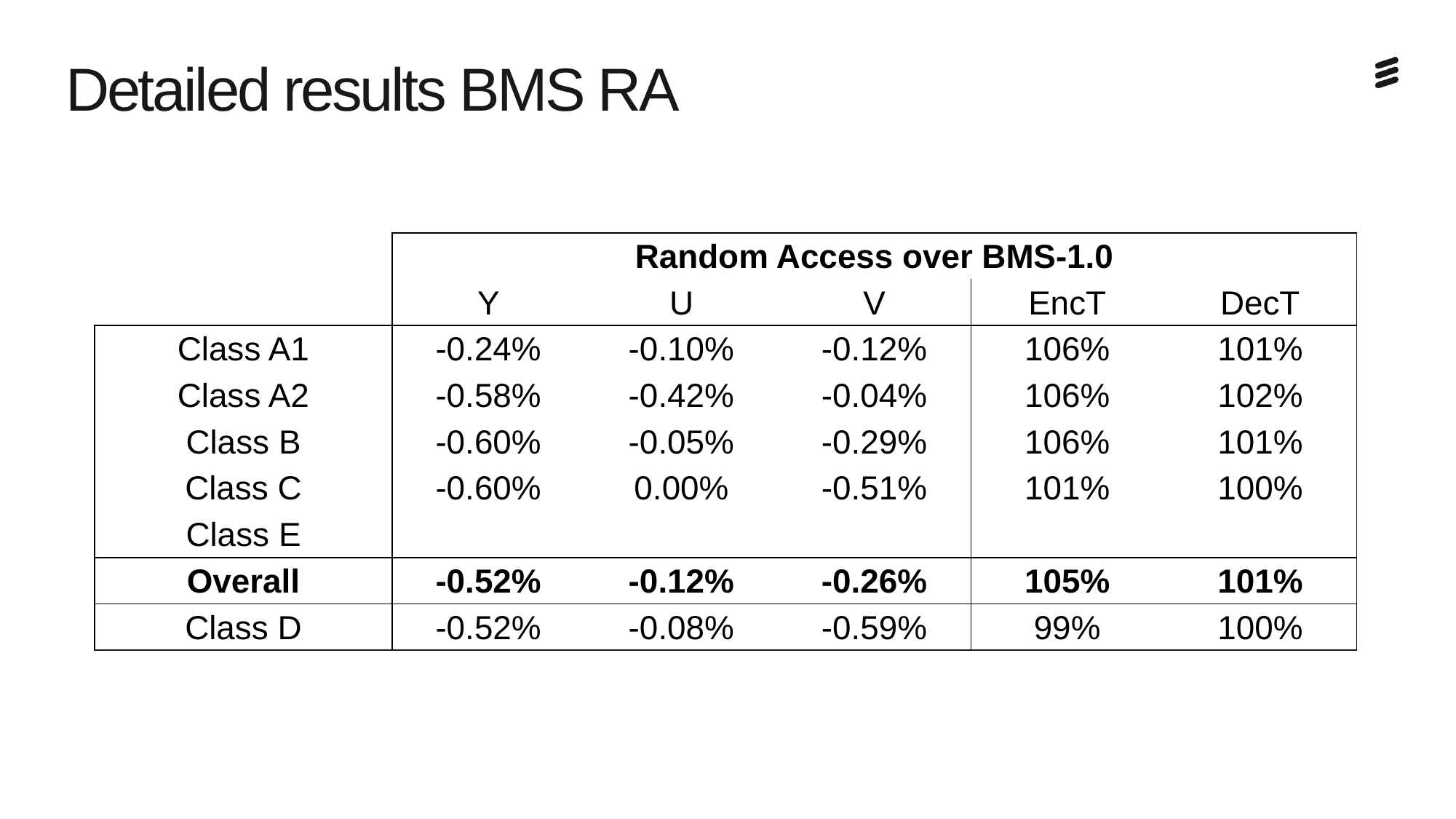

# Detailed results BMS RA
|  | Random Access over BMS-1.0 |  |  |  |  |
| --- | --- | --- | --- | --- | --- |
|  | Y | U | V | EncT | DecT |
| Class A1 | -0.24% | -0.10% | -0.12% | 106% | 101% |
| Class A2 | -0.58% | -0.42% | -0.04% | 106% | 102% |
| Class B | -0.60% | -0.05% | -0.29% | 106% | 101% |
| Class C | -0.60% | 0.00% | -0.51% | 101% | 100% |
| Class E |  |  |  |  |  |
| Overall | -0.52% | -0.12% | -0.26% | 105% | 101% |
| Class D | -0.52% | -0.08% | -0.59% | 99% | 100% |